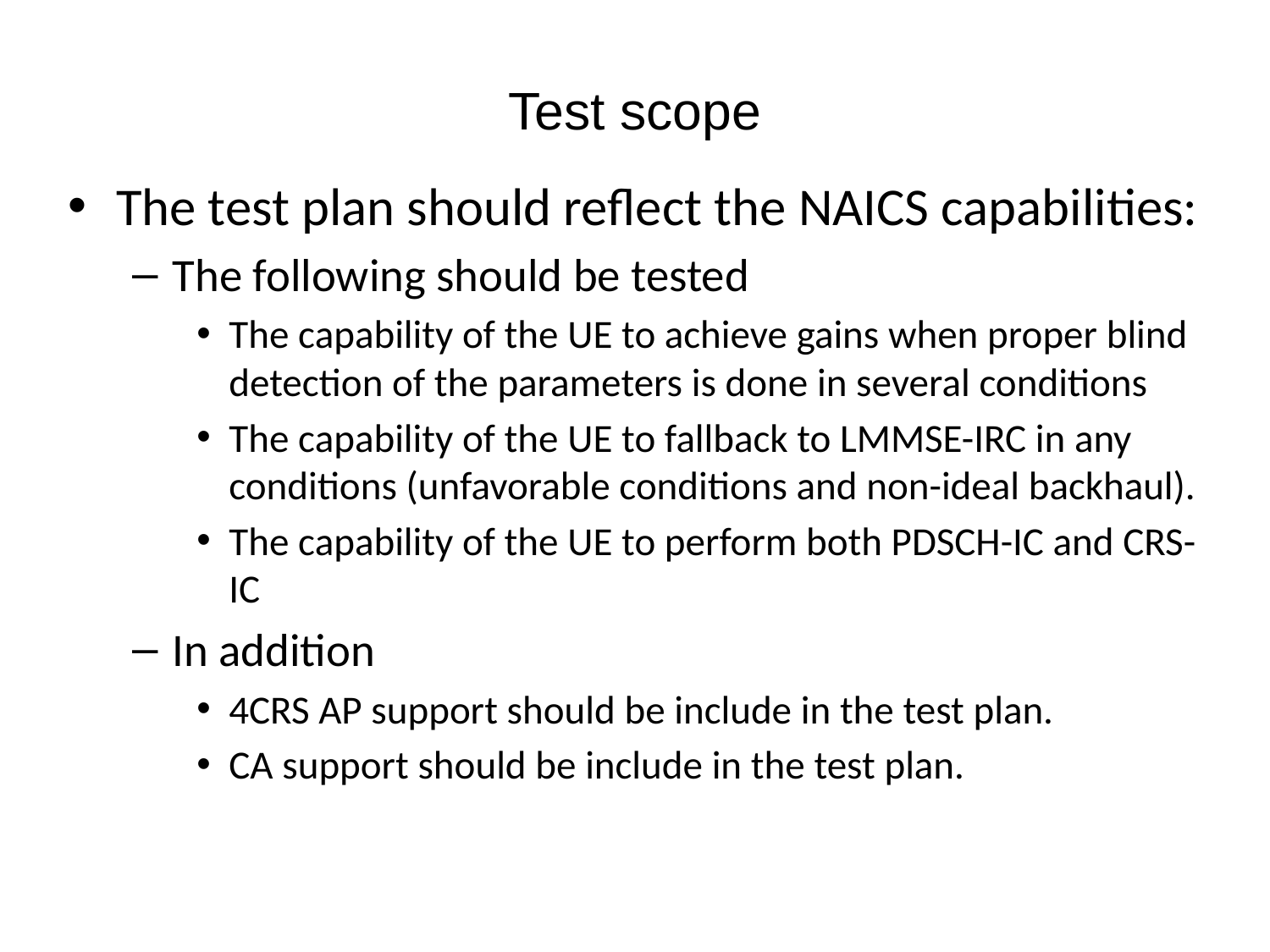

# Test scope
The test plan should reflect the NAICS capabilities:
The following should be tested
The capability of the UE to achieve gains when proper blind detection of the parameters is done in several conditions
The capability of the UE to fallback to LMMSE-IRC in any conditions (unfavorable conditions and non-ideal backhaul).
The capability of the UE to perform both PDSCH-IC and CRS-IC
In addition
4CRS AP support should be include in the test plan.
CA support should be include in the test plan.